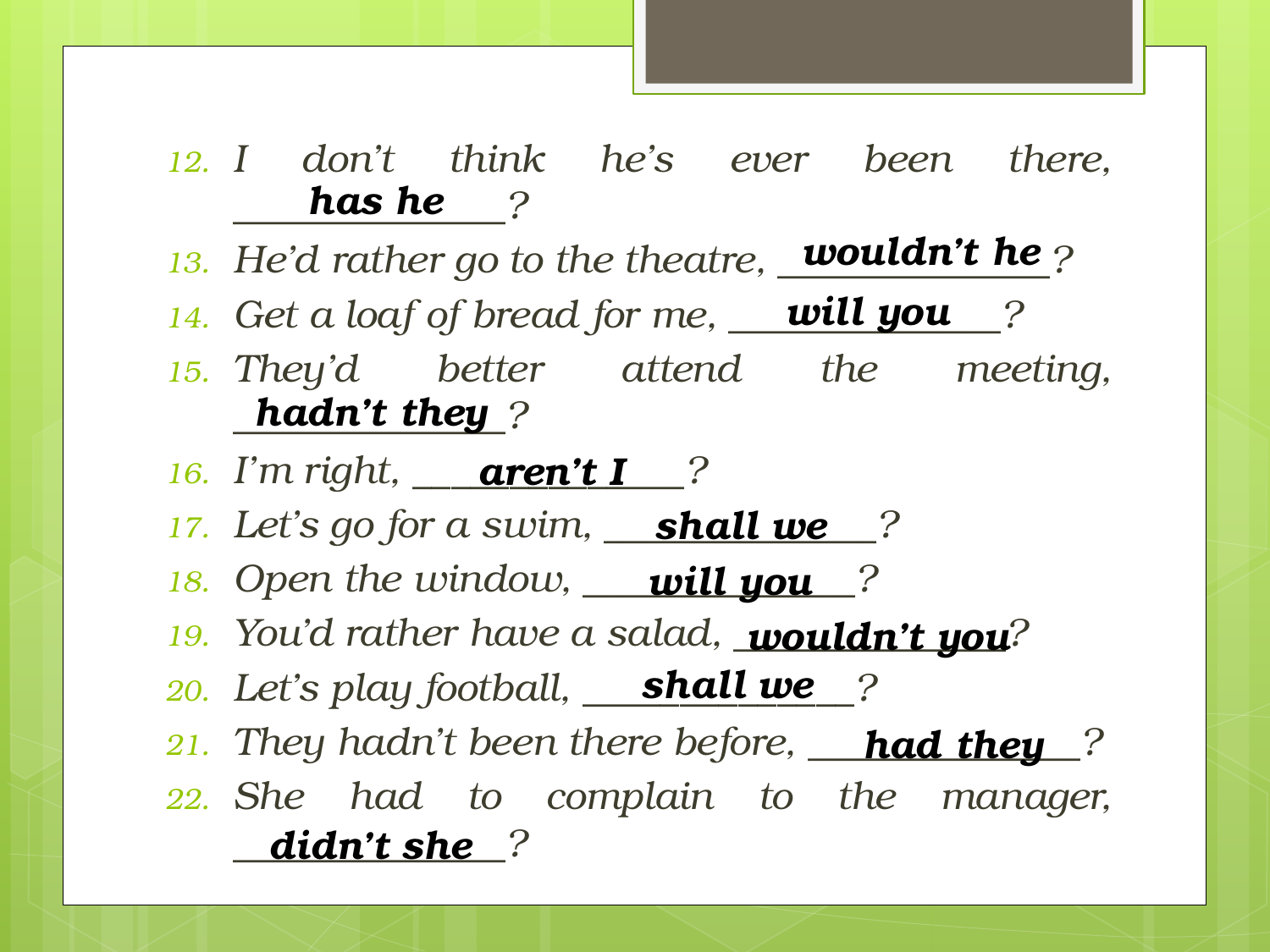

I don’t think he’s ever been there, ______________?
He’d rather go to the theatre, ______________?
Get a loaf of bread for me, ______________?
They’d better attend the meeting, ______________?
I’m right, ______________?
Let’s go for a swim, ______________?
Open the window, ______________?
You’d rather have a salad, ______________?
Let’s play football, ______________?
They hadn’t been there before, ______________?
She had to complain to the manager, ______________?

has he
wouldn’t he
will you
hadn’t they
aren’t I
shall we
will you
wouldn’t you
shall we
had they
didn’t she